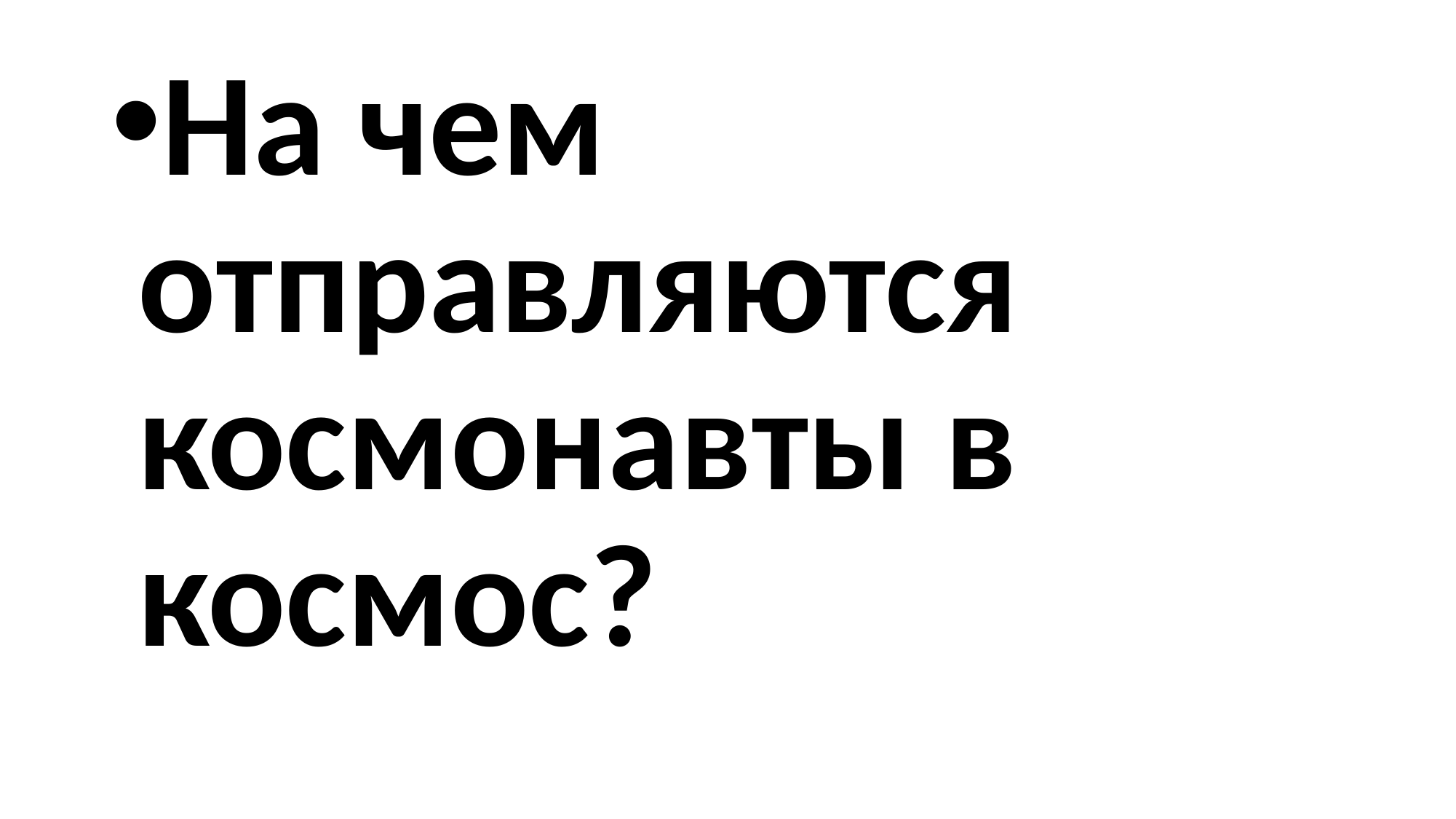

#
На чем отправляются космонавты в космос?